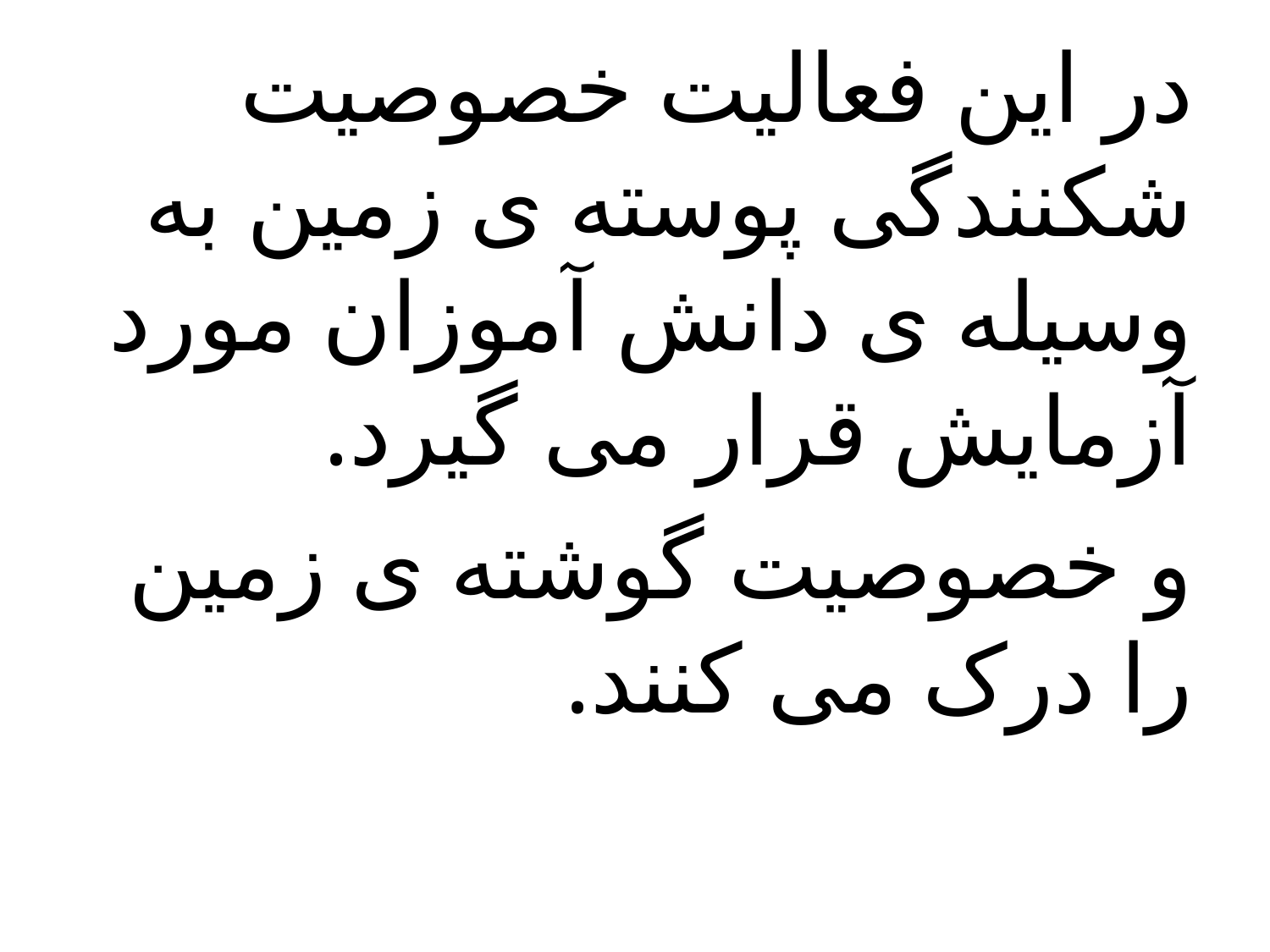

در این فعالیت خصوصیت شکنندگی پوسته ی زمین به وسیله ی دانش آموزان مورد آزمایش قرار می گیرد.
و خصوصیت گوشته ی زمین را درک می کنند.